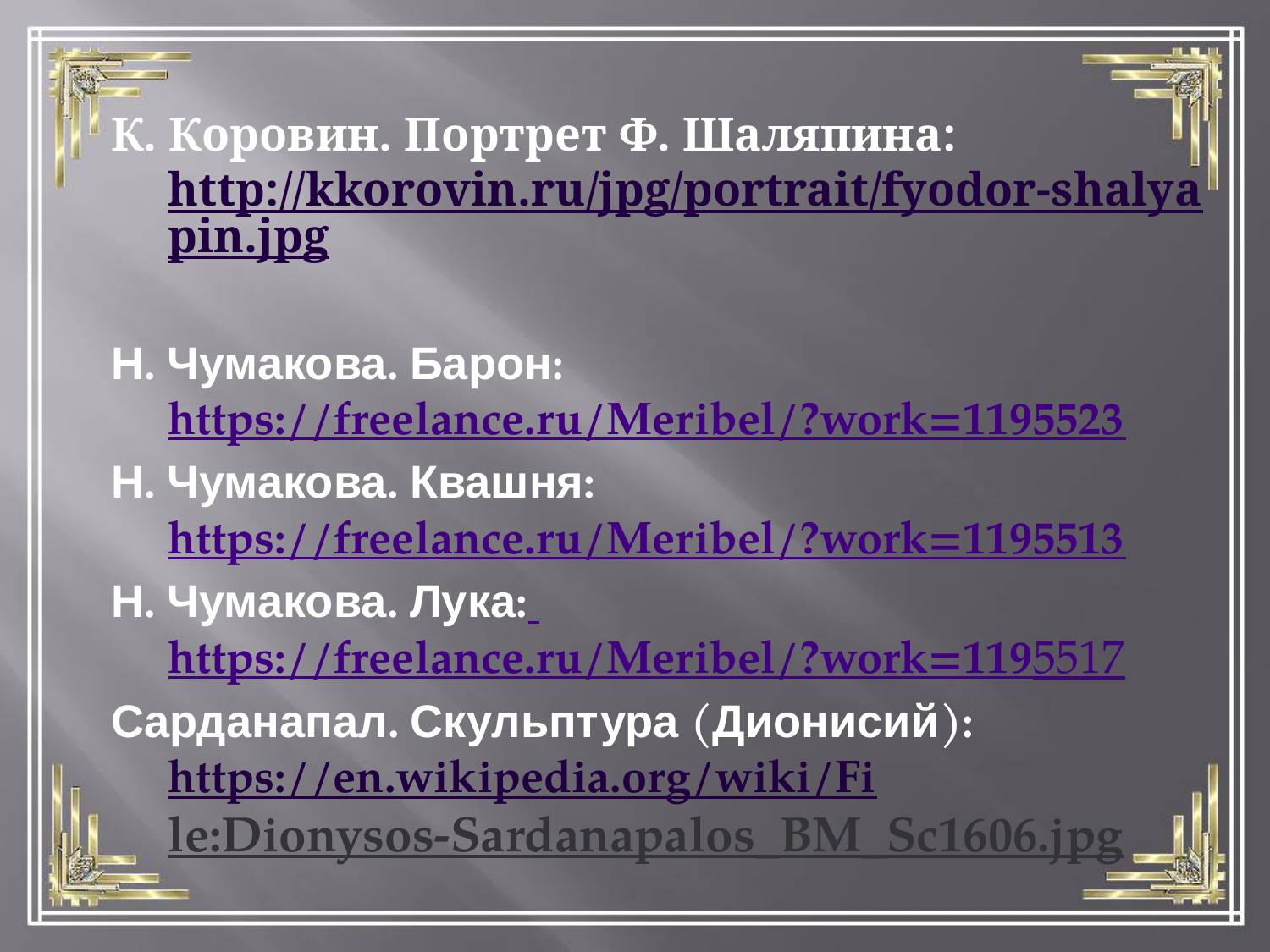

К. Коровин. Портрет Ф. Шаляпина: http://kkorovin.ru/jpg/portrait/fyodor-shalyapin.jpg
Н. Чумакова. Барон: https://freelance.ru/Meribel/?work=1195523
Н. Чумакова. Квашня: https://freelance.ru/Meribel/?work=1195513
Н. Чумакова. Лука: https://freelance.ru/Meribel/?work=1195517
Сарданапал. Скульптура (Дионисий): https://en.wikipedia.org/wiki/File:Dionysos-Sardanapalos_BM_Sc1606.jpg